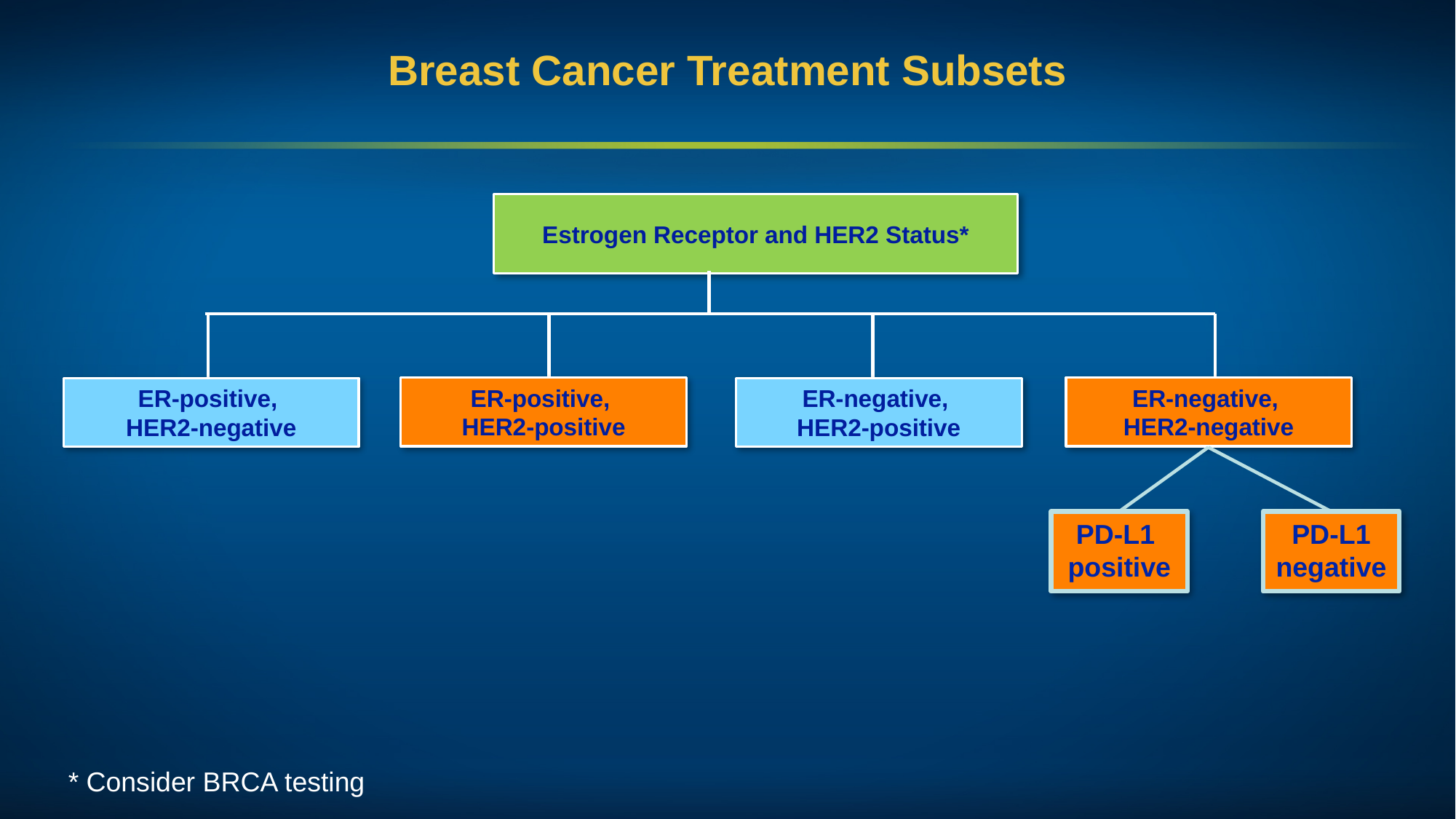

# Breast Cancer Treatment Subsets
Estrogen Receptor and HER2 Status*
ER-positive,
HER2-negative
ER-positive,
HER2-positive
ER-negative,
HER2-positive
ER-negative,
HER2-negative
PD-L1
positive
PD-L1
negative
* Consider BRCA testing